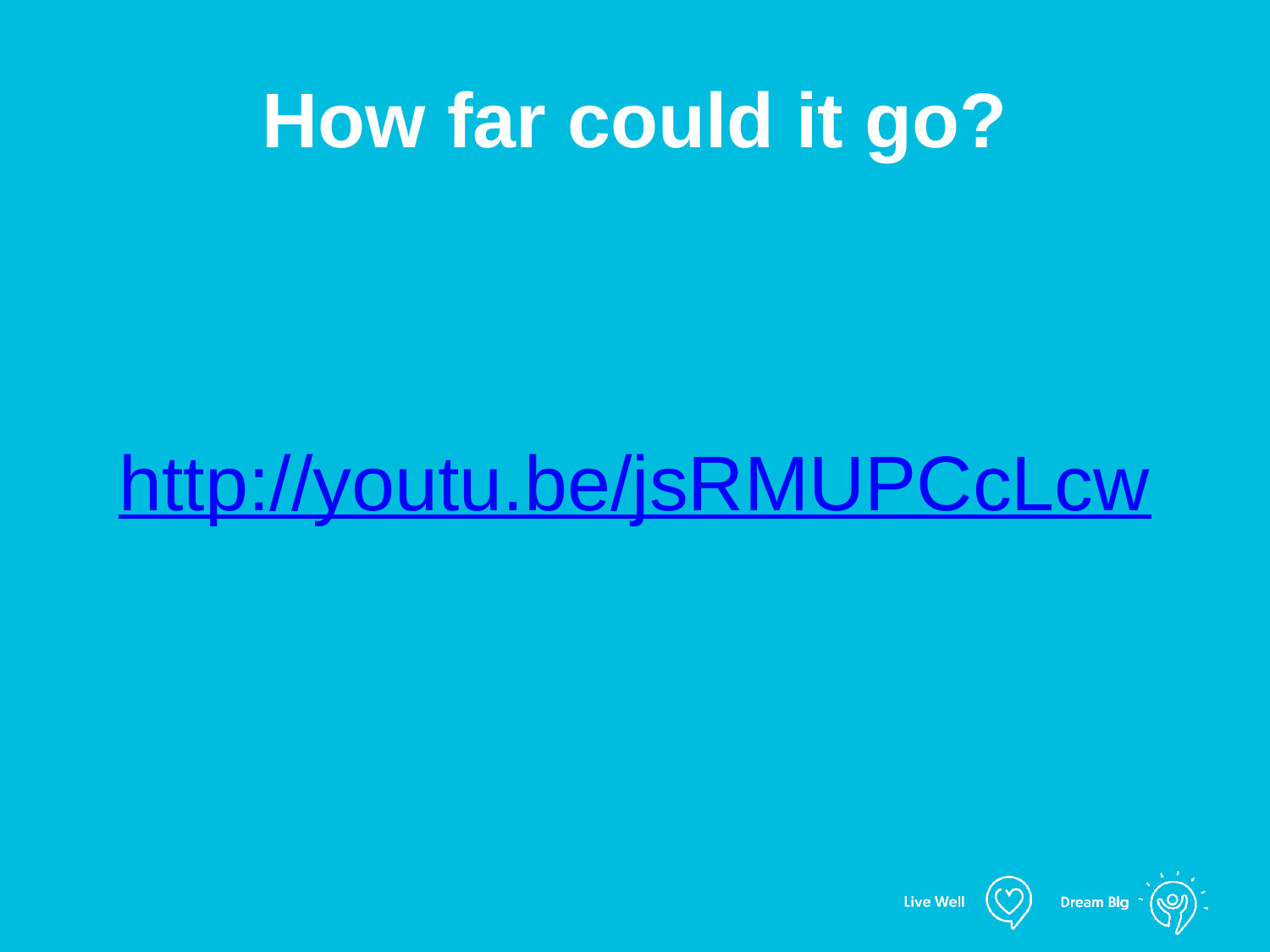

# How far could it go?

http://youtu.be/jsRMUPCcLcw